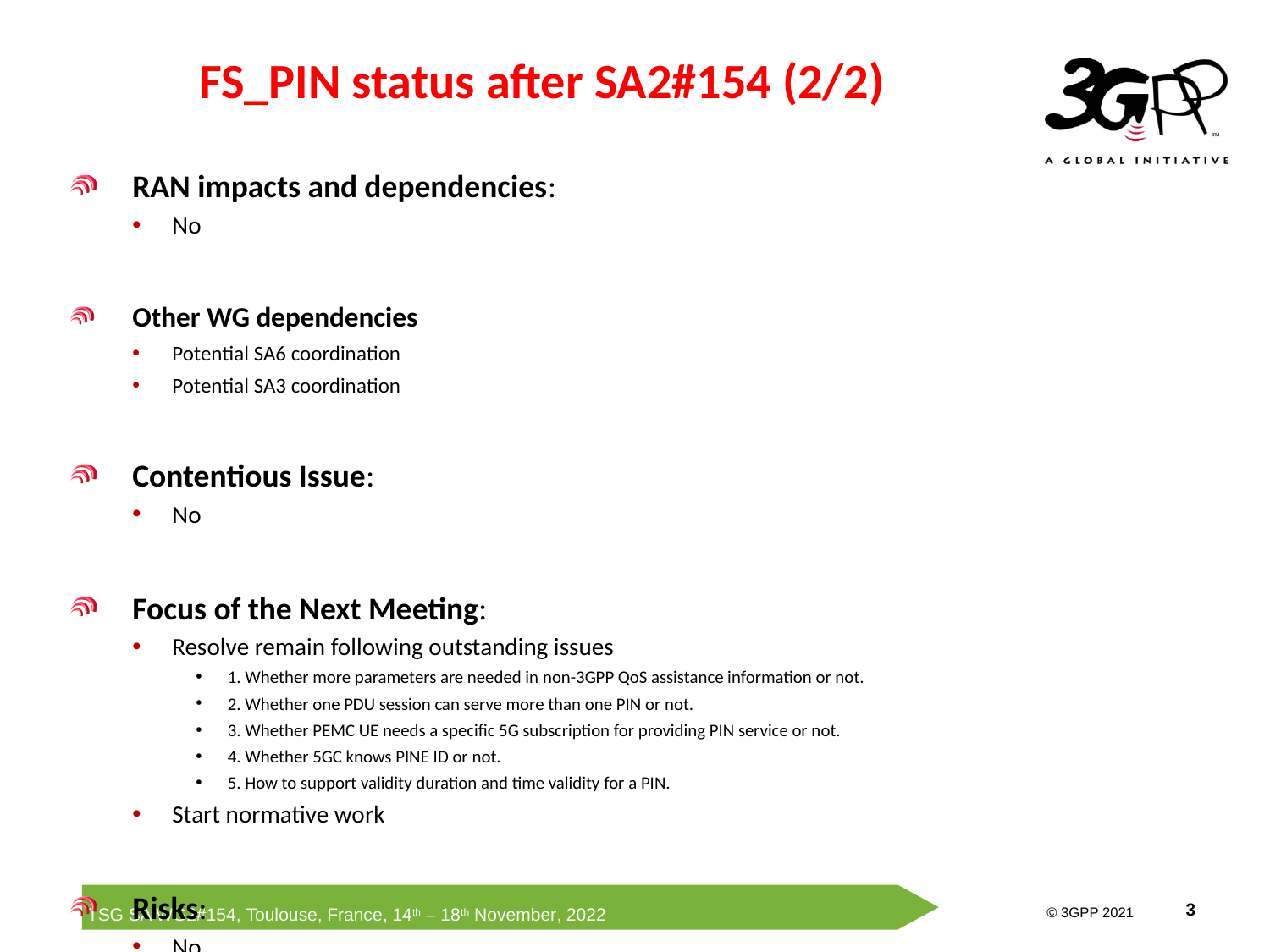

FS_PIN status after SA2#154 (2/2)
RAN impacts and dependencies:
No

Other WG dependencies
Potential SA6 coordination
Potential SA3 coordination

Contentious Issue:
No

Focus of the Next Meeting:
Resolve remain following outstanding issues
1. Whether more parameters are needed in non-3GPP QoS assistance information or not.
2. Whether one PDU session can serve more than one PIN or not.
3. Whether PEMC UE needs a specific 5G subscription for providing PIN service or not.
4. Whether 5GC knows PINE ID or not.
5. How to support validity duration and time validity for a PIN.
Start normative work

Risks:
No